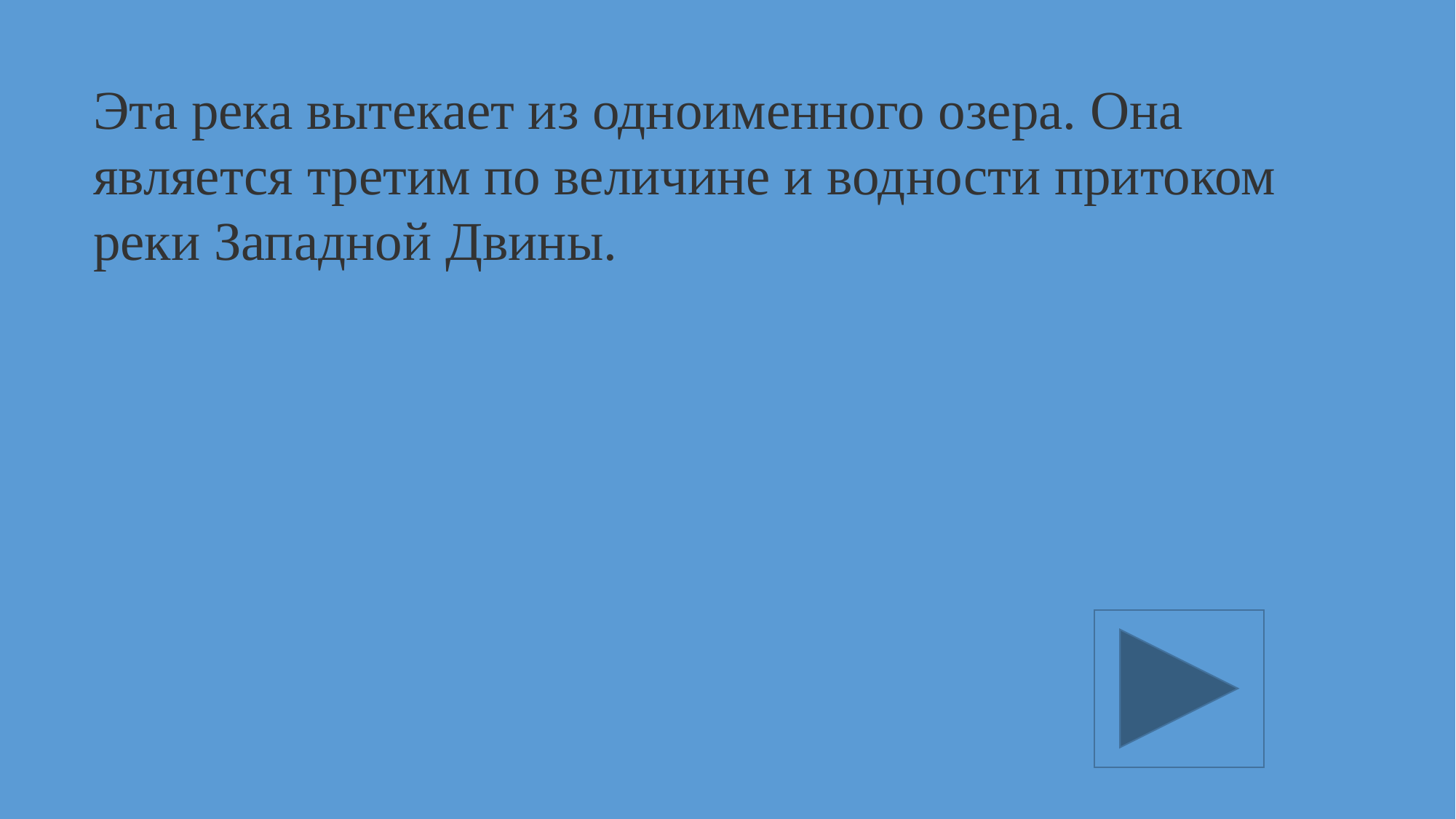

Эта река вытекает из одноименного озера. Она является третим по величине и водности притоком реки Западной Двины.